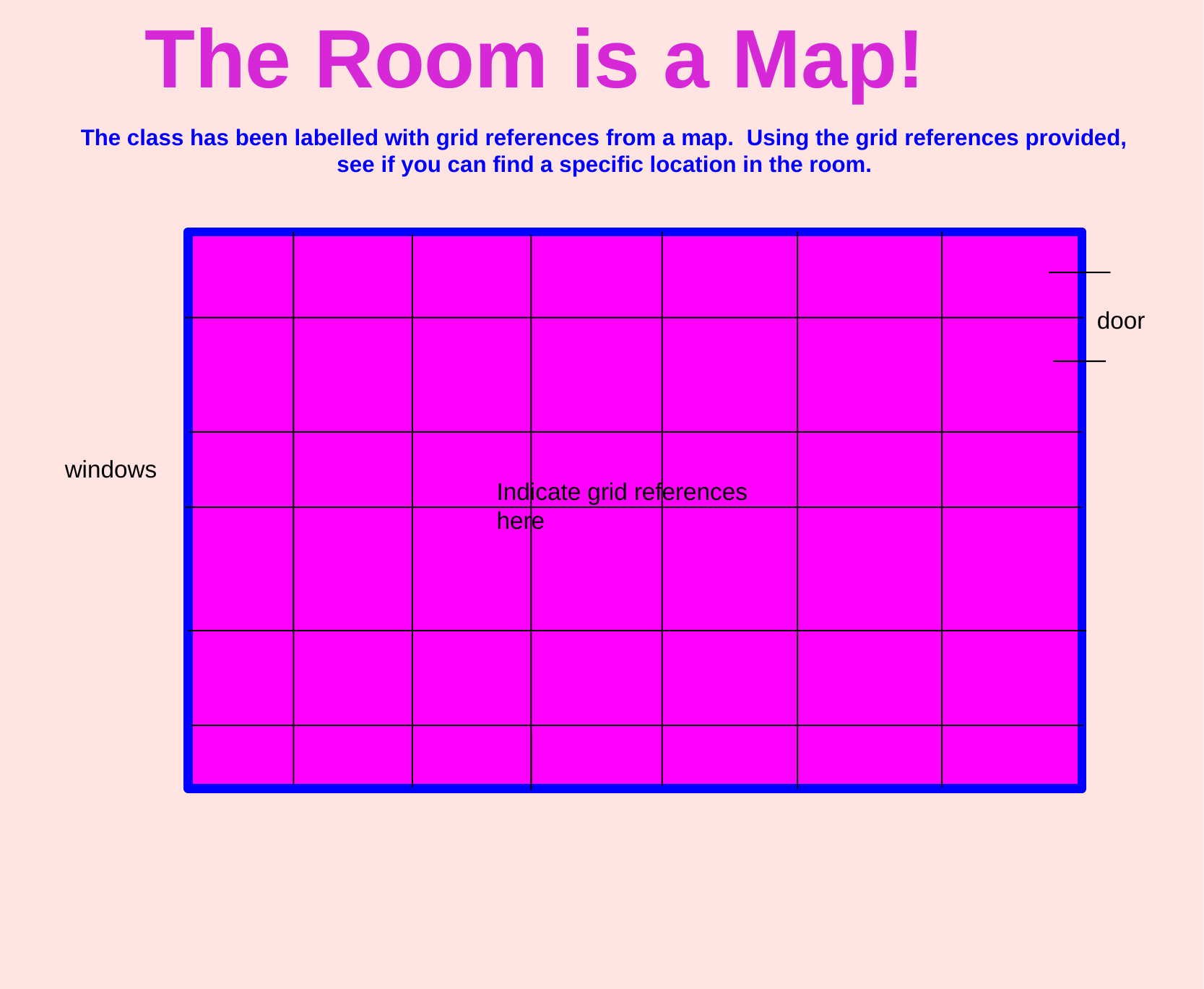

The Room is a Map!
The class has been labelled with grid references from a map.  Using the grid references provided, see if you can find a specific location in the room.

door

windows
Indicate grid references here